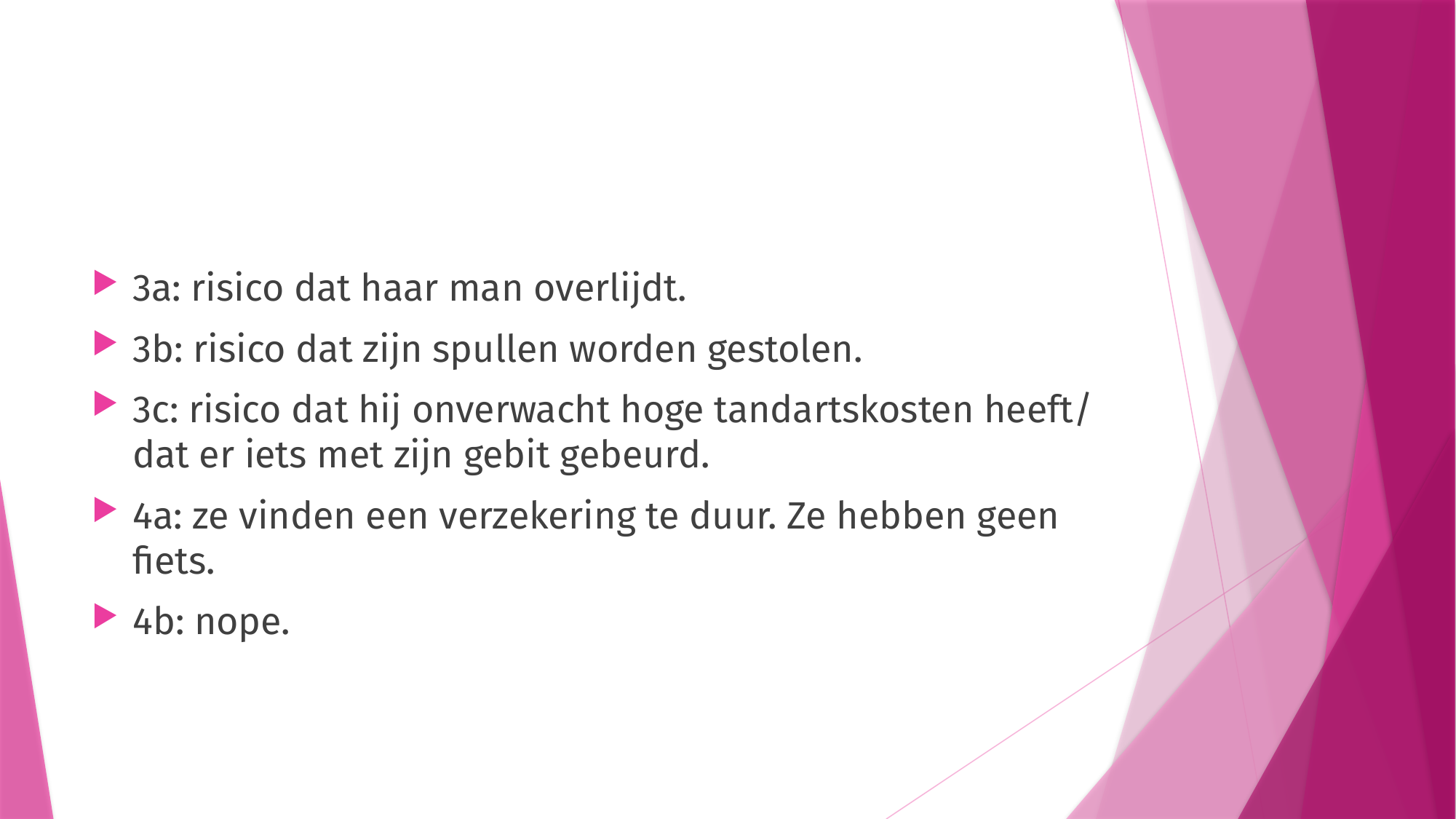

#
3a: risico dat haar man overlijdt.
3b: risico dat zijn spullen worden gestolen.
3c: risico dat hij onverwacht hoge tandartskosten heeft/ dat er iets met zijn gebit gebeurd.
4a: ze vinden een verzekering te duur. Ze hebben geen fiets.
4b: nope.